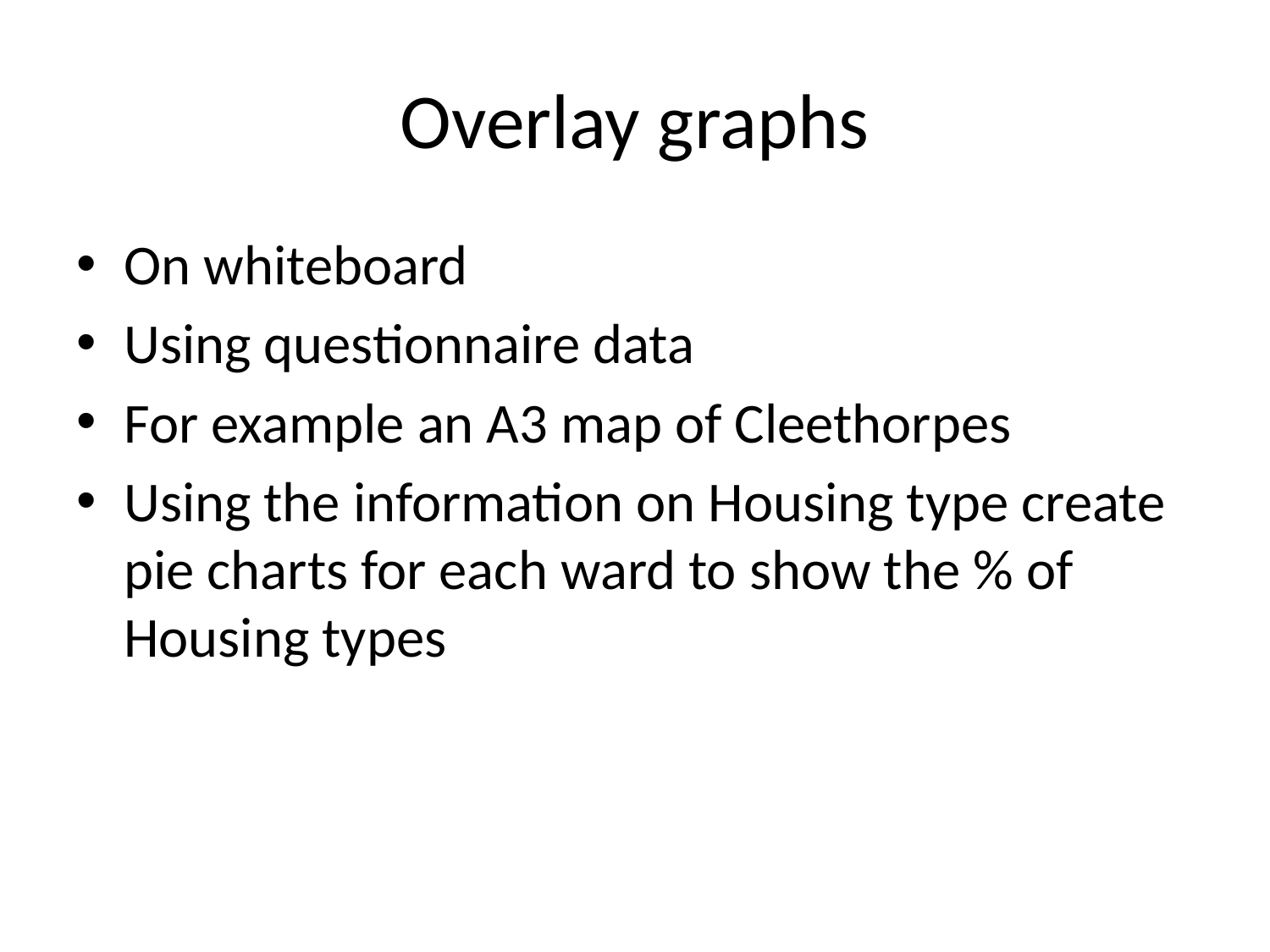

# Overlay graphs
On whiteboard
Using questionnaire data
For example an A3 map of Cleethorpes
Using the information on Housing type create pie charts for each ward to show the % of Housing types